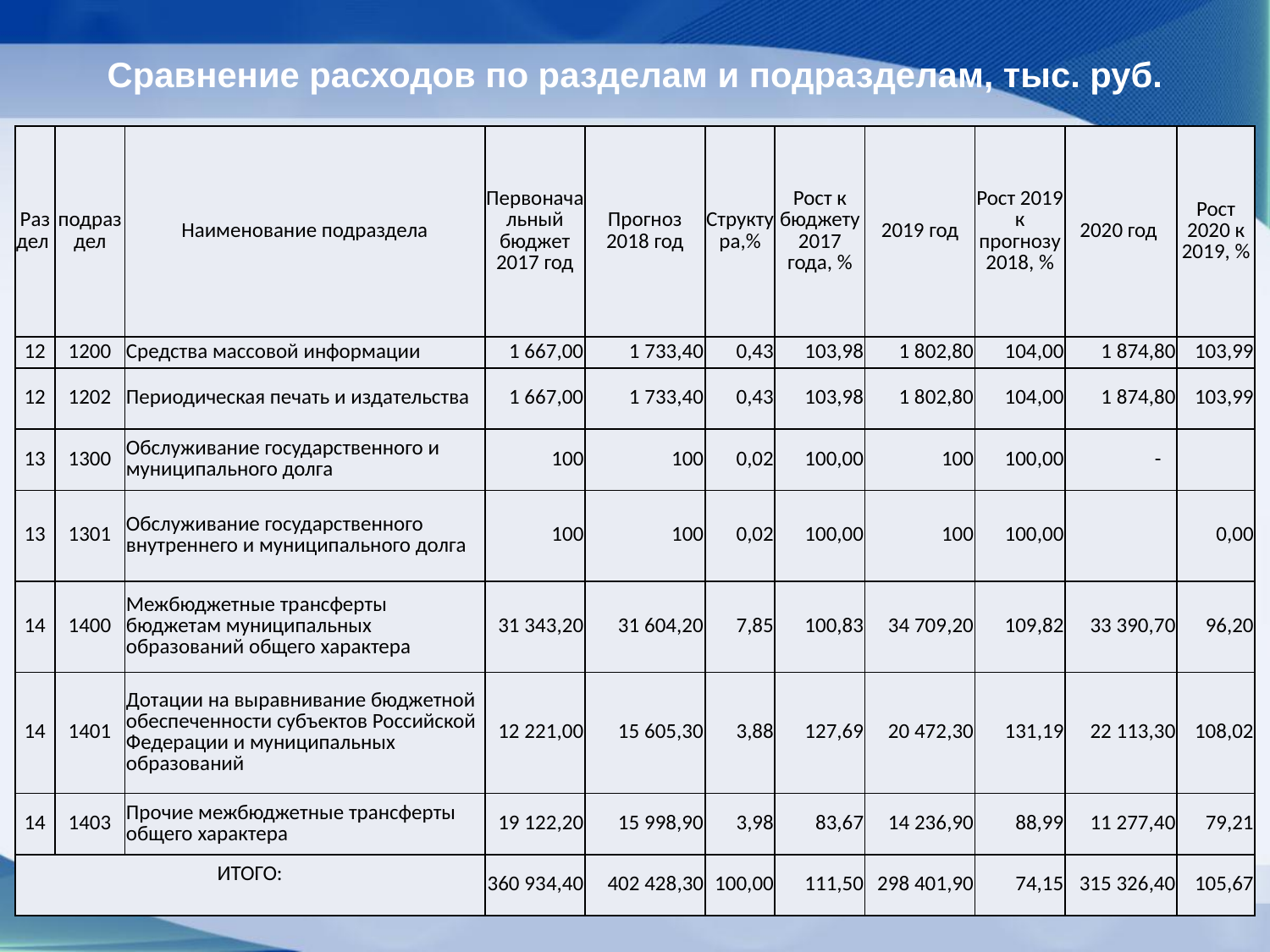

Сравнение расходов по разделам и подразделам, тыс. руб.
| Раздел | подраздел | Наименование подраздела | Первоначальный бюджет 2017 год | Прогноз 2018 год | Структура,% | Рост к бюджету 2017 года, % | 2019 год | Рост 2019 к прогнозу 2018, % | 2020 год | Рост 2020 к 2019, % |
| --- | --- | --- | --- | --- | --- | --- | --- | --- | --- | --- |
| 12 | 1200 | Средства массовой информации | 1 667,00 | 1 733,40 | 0,43 | 103,98 | 1 802,80 | 104,00 | 1 874,80 | 103,99 |
| 12 | 1202 | Периодическая печать и издательства | 1 667,00 | 1 733,40 | 0,43 | 103,98 | 1 802,80 | 104,00 | 1 874,80 | 103,99 |
| 13 | 1300 | Обслуживание государственного и муниципального долга | 100 | 100 | 0,02 | 100,00 | 100 | 100,00 | - |  |
| 13 | 1301 | Обслуживание государственного внутреннего и муниципального долга | 100 | 100 | 0,02 | 100,00 | 100 | 100,00 |  | 0,00 |
| 14 | 1400 | Межбюджетные трансферты бюджетам муниципальных образований общего характера | 31 343,20 | 31 604,20 | 7,85 | 100,83 | 34 709,20 | 109,82 | 33 390,70 | 96,20 |
| 14 | 1401 | Дотации на выравнивание бюджетной обеспеченности субъектов Российской Федерации и муниципальных образований | 12 221,00 | 15 605,30 | 3,88 | 127,69 | 20 472,30 | 131,19 | 22 113,30 | 108,02 |
| 14 | 1403 | Прочие межбюджетные трансферты общего характера | 19 122,20 | 15 998,90 | 3,98 | 83,67 | 14 236,90 | 88,99 | 11 277,40 | 79,21 |
| ИТОГО: |  |  | 360 934,40 | 402 428,30 | 100,00 | 111,50 | 298 401,90 | 74,15 | 315 326,40 | 105,67 |